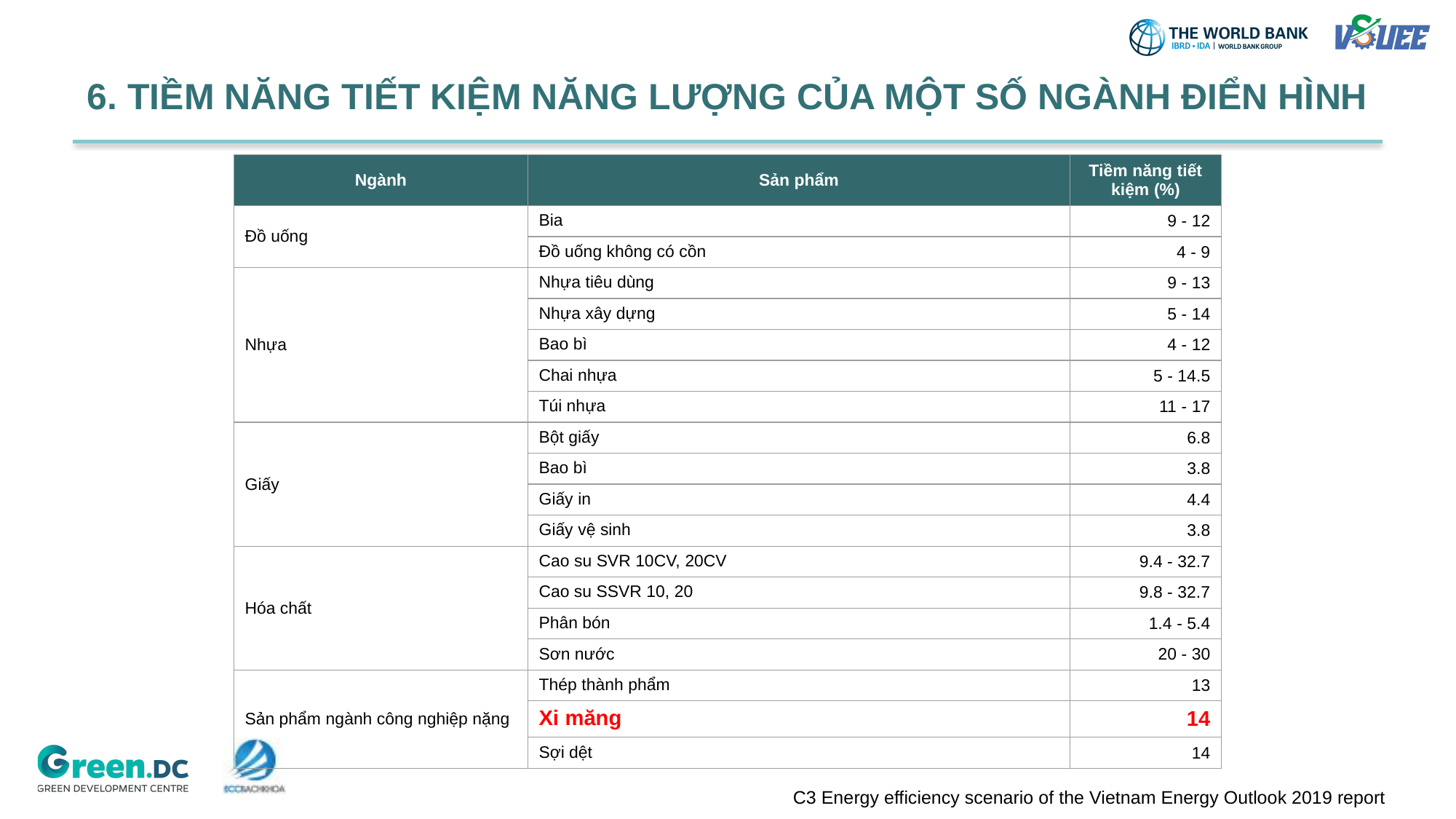

# 6. TIỀM NĂNG TIẾT KIỆM NĂNG LƯỢNG CỦA MỘT SỐ NGÀNH ĐIỂN HÌNH
| Ngành | Sản phẩm | Tiềm năng tiết kiệm (%) |
| --- | --- | --- |
| Đồ uống | Bia | 9 - 12 |
|  | Đồ uống không có cồn | 4 - 9 |
| Nhựa | Nhựa tiêu dùng | 9 - 13 |
|  | Nhựa xây dựng | 5 - 14 |
|  | Bao bì | 4 - 12 |
|  | Chai nhựa | 5 - 14.5 |
|  | Túi nhựa | 11 - 17 |
| Giấy | Bột giấy | 6.8 |
|  | Bao bì | 3.8 |
|  | Giấy in | 4.4 |
|  | Giấy vệ sinh | 3.8 |
| Hóa chất | Cao su SVR 10CV, 20CV | 9.4 - 32.7 |
|  | Cao su SSVR 10, 20 | 9.8 - 32.7 |
|  | Phân bón | 1.4 - 5.4 |
|  | Sơn nước | 20 - 30 |
| Sản phẩm ngành công nghiệp nặng | Thép thành phẩm | 13 |
|  | Xi măng | 14 |
|  | Sợi dệt | 14 |
C3 Energy efficiency scenario of the Vietnam Energy Outlook 2019 report